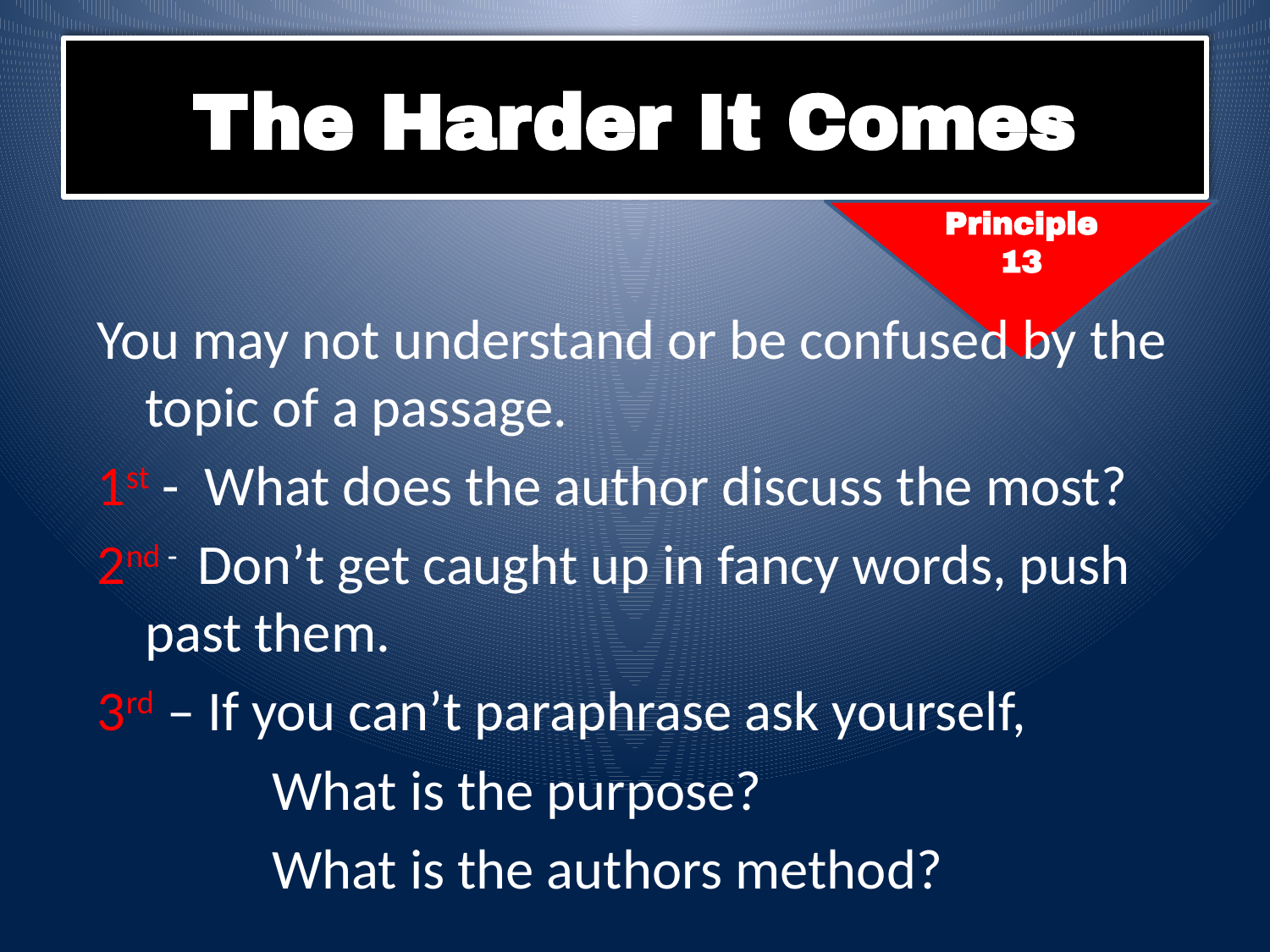

# The Harder It Comes
Principle 13
You may not understand or be confused by the topic of a passage.
1st -  What does the author discuss the most?
2nd -  Don’t get caught up in fancy words, push past them.
3rd – If you can’t paraphrase ask yourself,
		What is the purpose?
		What is the authors method?